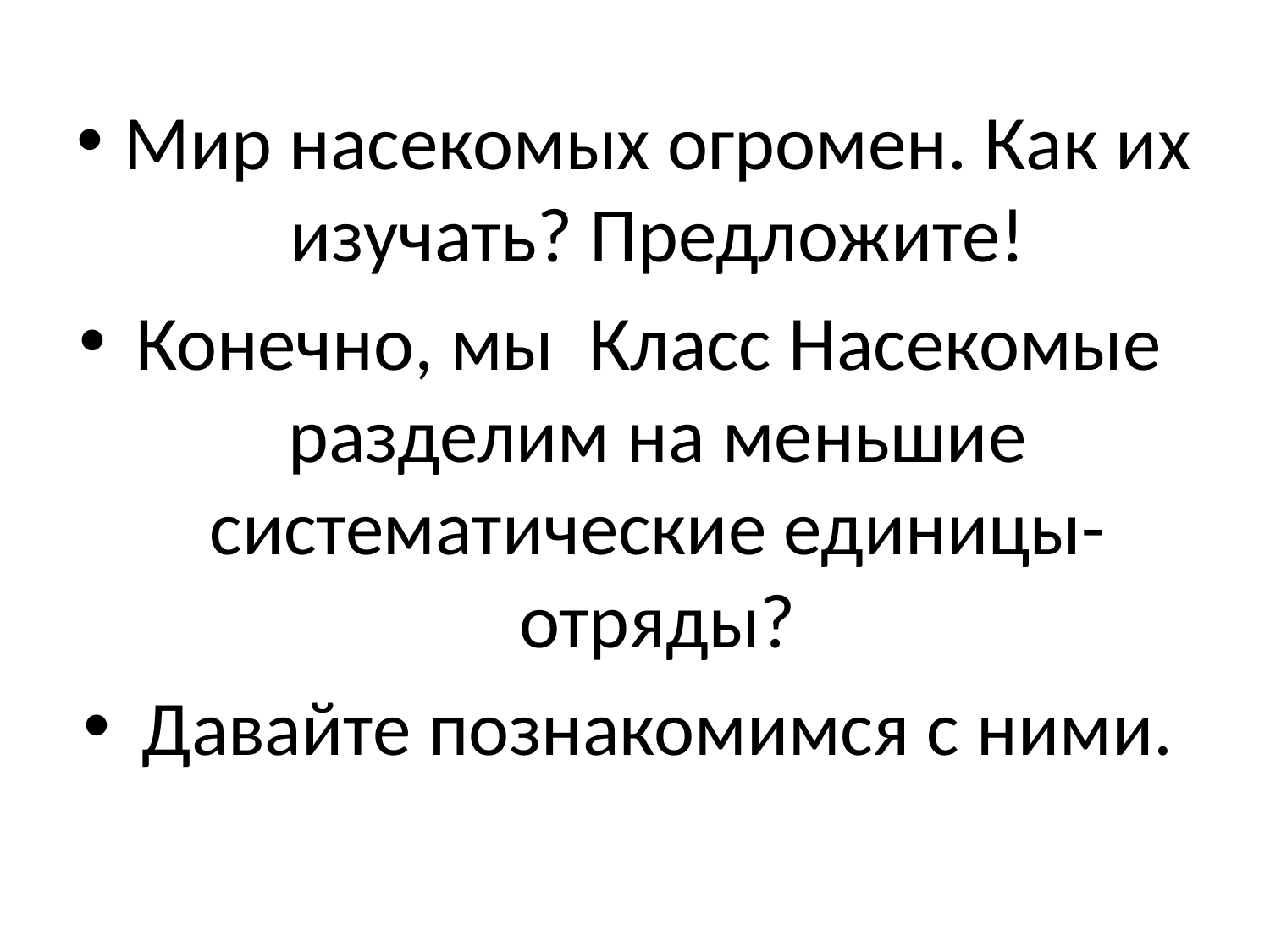

Мир насекомых огромен. Как их изучать? Предложите!
Конечно, мы  Класс Насекомые  разделим на меньшие систематические единицы- отряды?
Давайте познакомимся с ними.